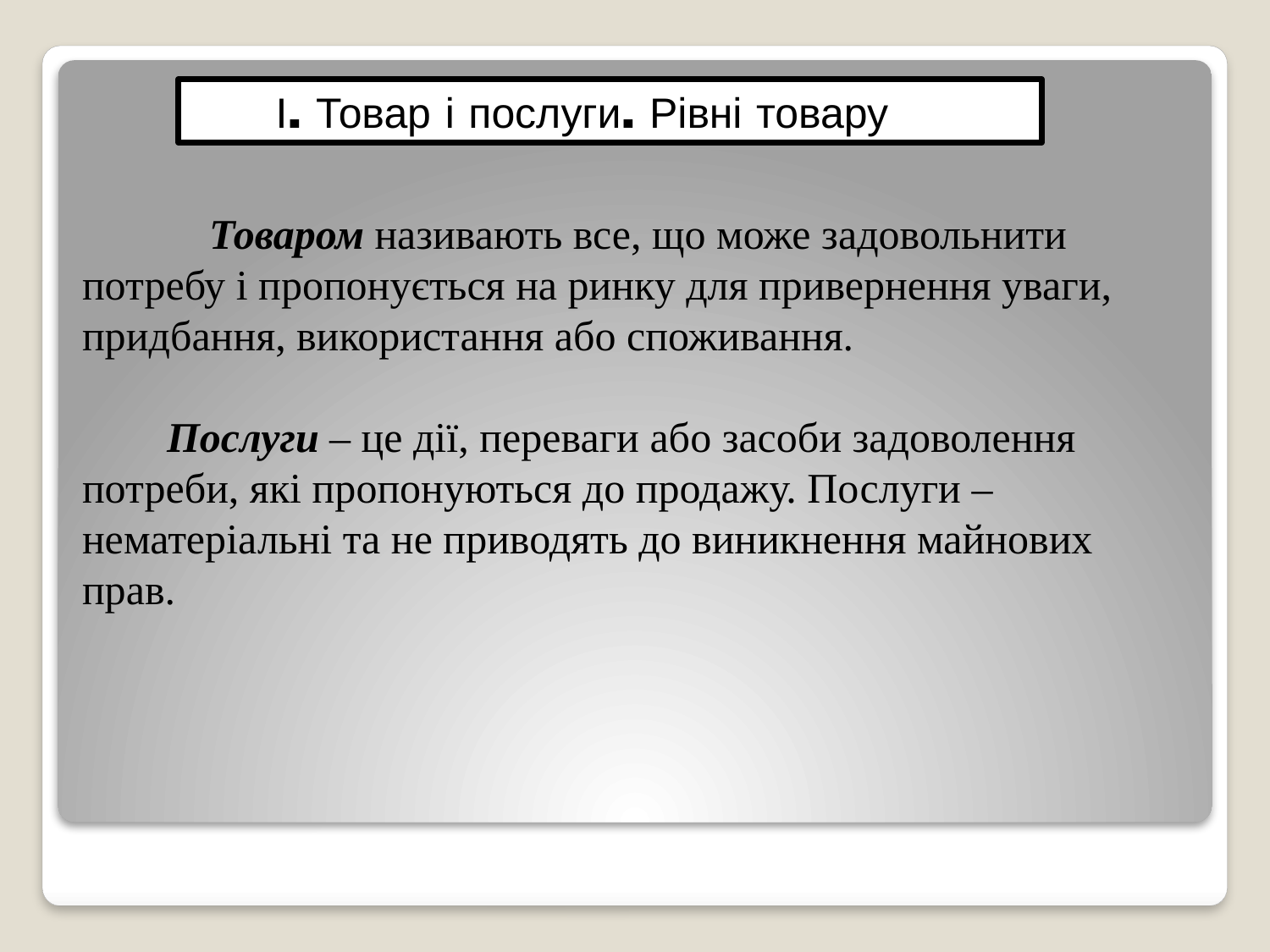

І. Товар і послуги. Рівні товару
	Товаром називають все, що може задовольнити потребу і пропонується на ринку для привернення уваги, придбання, використання або споживання.

        Послуги – це дії, переваги або засоби задоволення потреби, які пропонуються до продажу. Послуги – нематеріальні та не приводять до виникнення майнових прав.